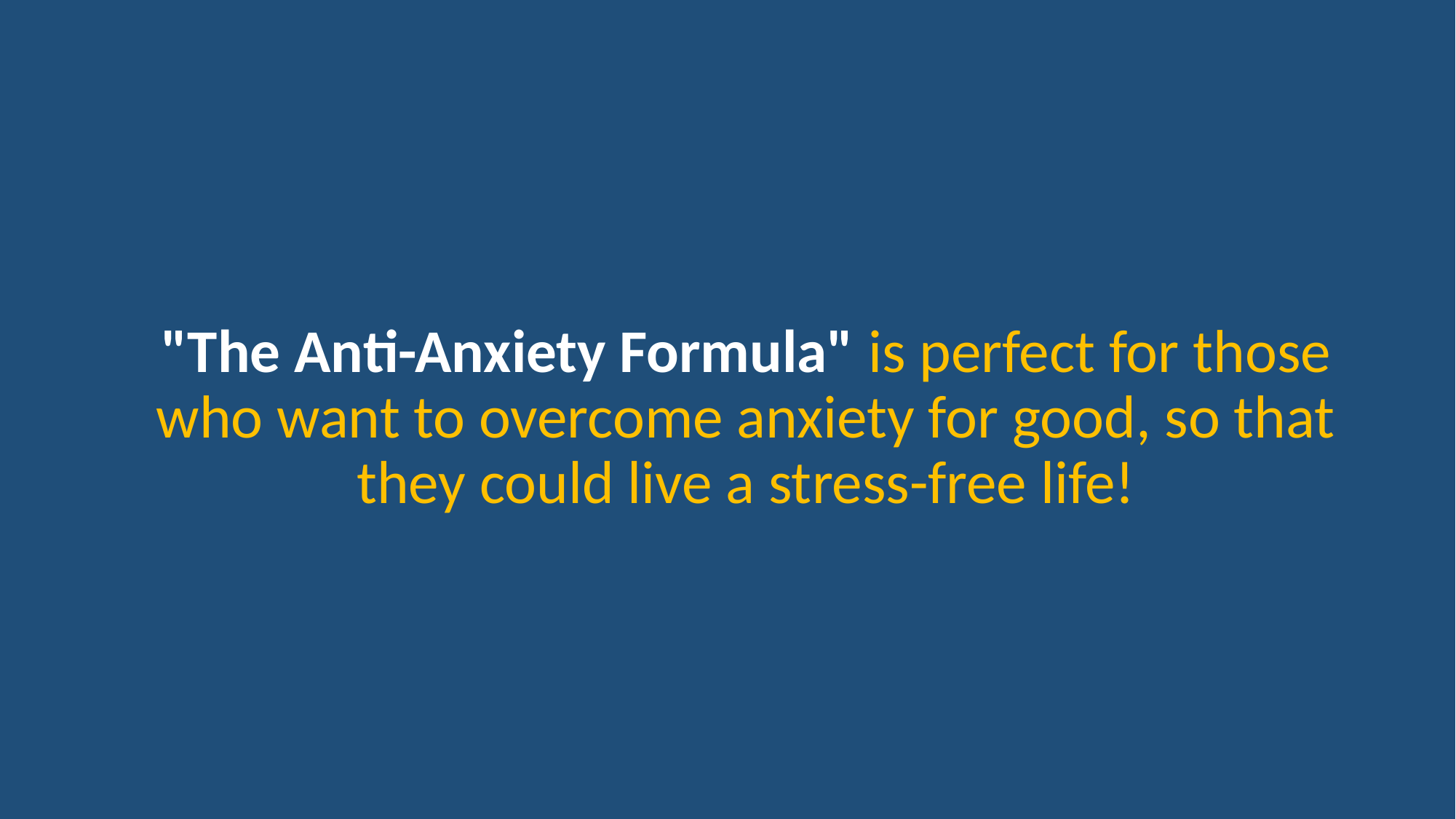

"The Anti-Anxiety Formula" is perfect for those who want to overcome anxiety for good, so that they could live a stress-free life!